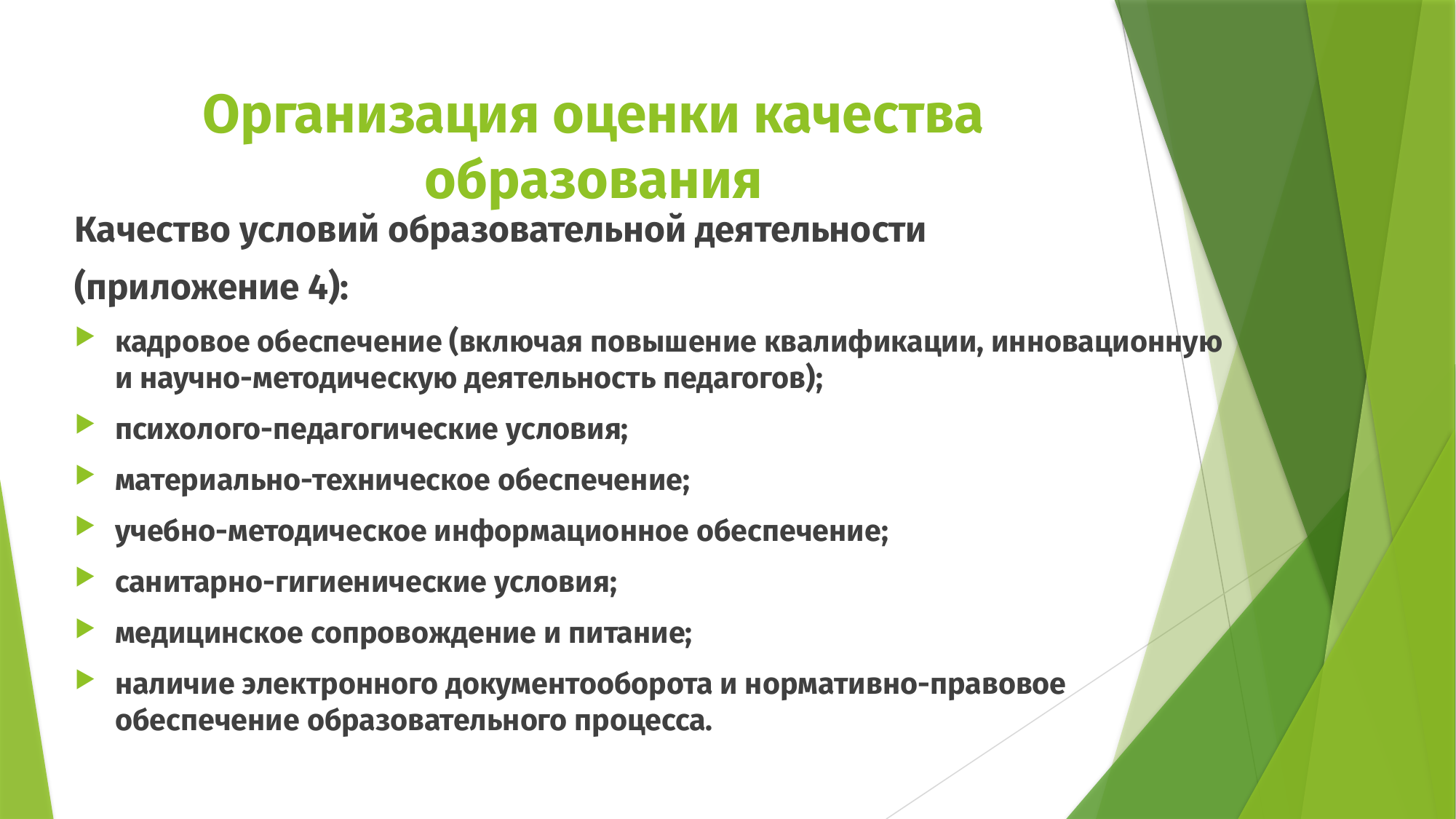

# Организация оценки качества образования
Качество условий образовательной деятельности
(приложение 4):
кадровое обеспечение (включая повышение квалификации, инновационную и научно-методическую деятельность педагогов);
психолого-педагогические условия;
материально-техническое обеспечение;
учебно-методическое информационное обеспечение;
санитарно-гигиенические условия;
медицинское сопровождение и питание;
наличие электронного документооборота и нормативно-правовое обеспечение образовательного процесса.